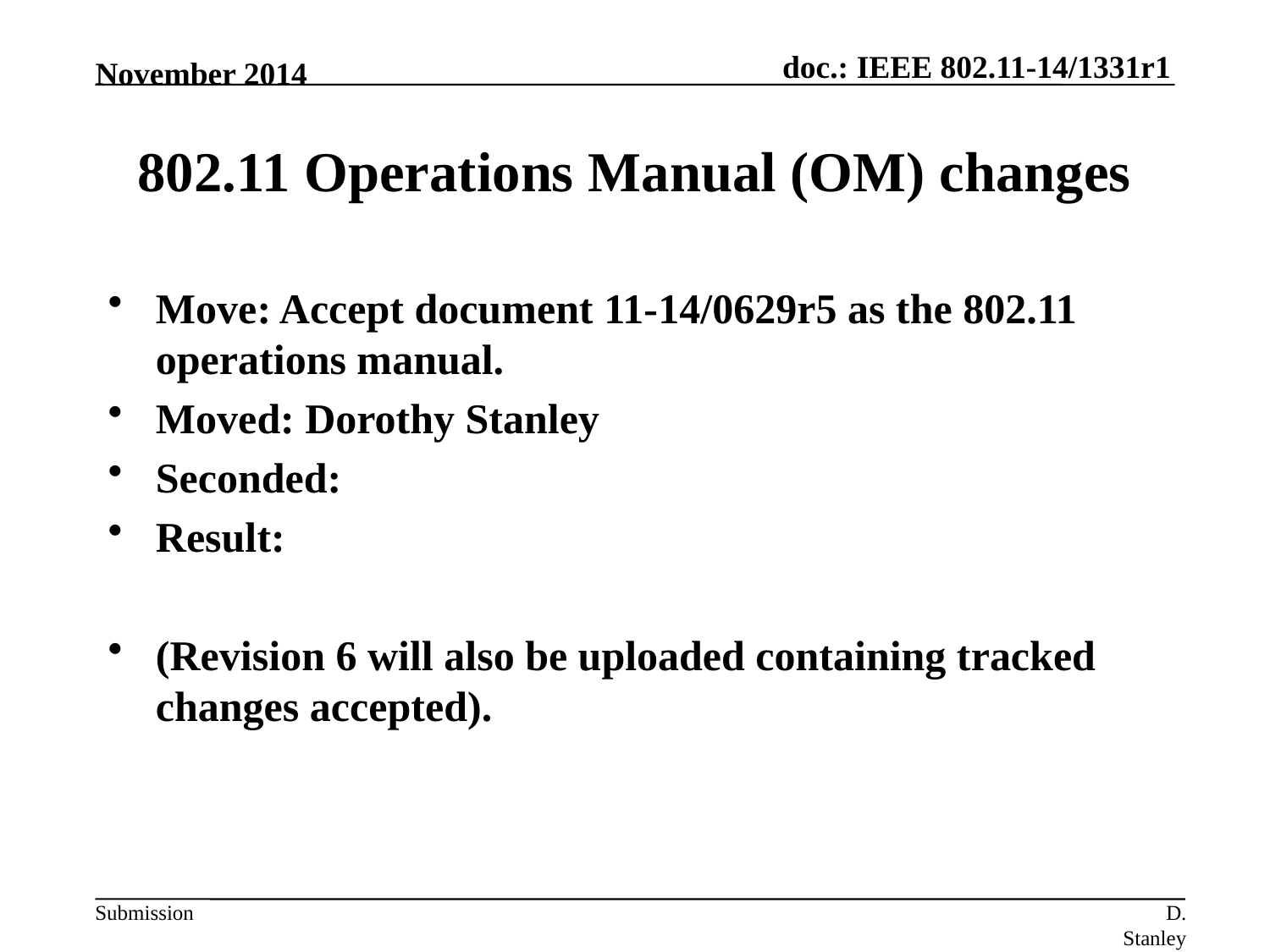

November 2014
# 802.11 Operations Manual (OM) changes
Move: Accept document 11-14/0629r5 as the 802.11 operations manual.
Moved: Dorothy Stanley
Seconded:
Result:

(Revision 6 will also be uploaded containing tracked changes accepted).
D. Stanley Aruba Networks